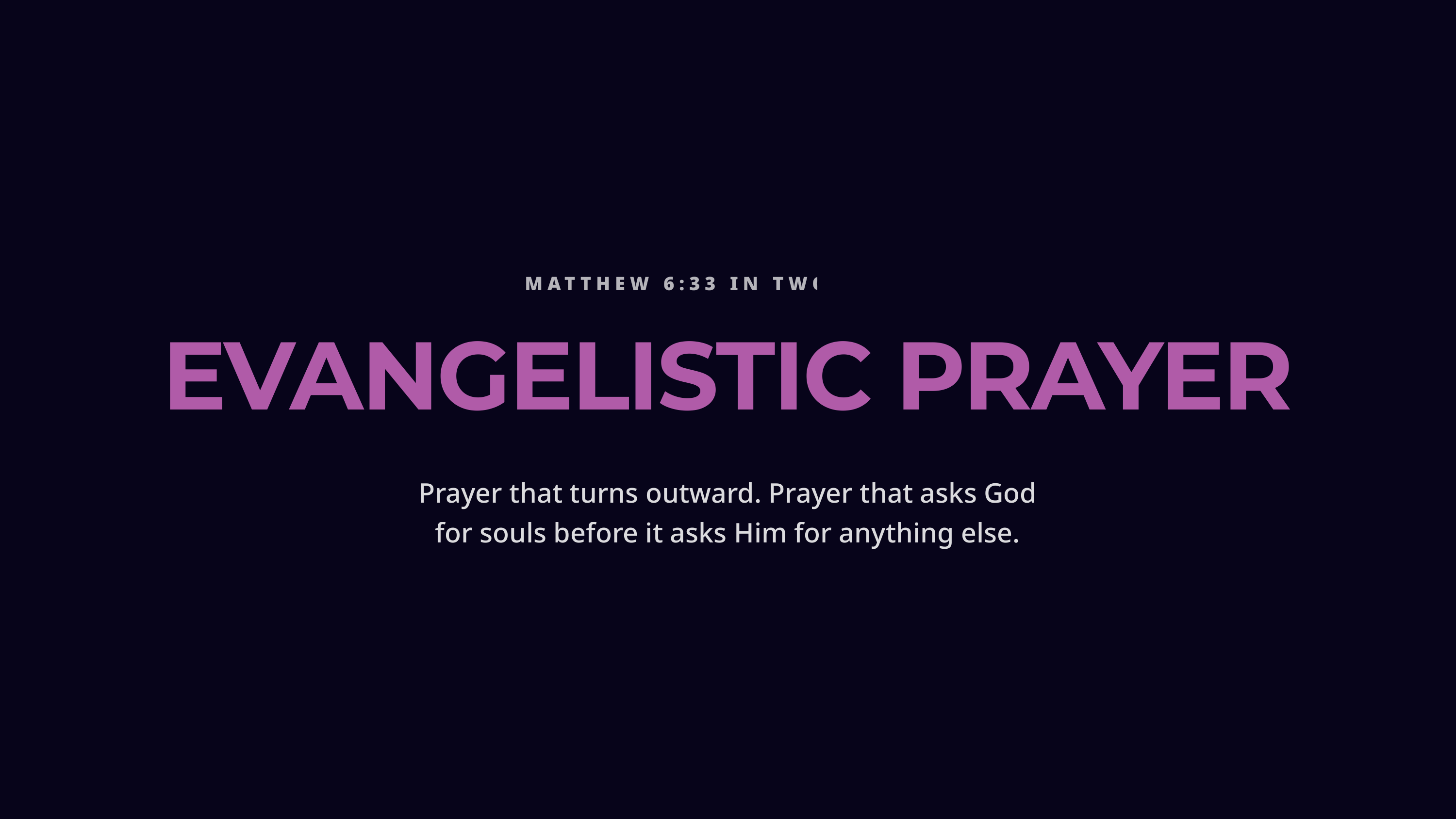

MATTHEW 6:33 IN TWO WORDS
EVANGELISTIC PRAYER
Prayer that turns outward. Prayer that asks God for souls before it asks Him for anything else.